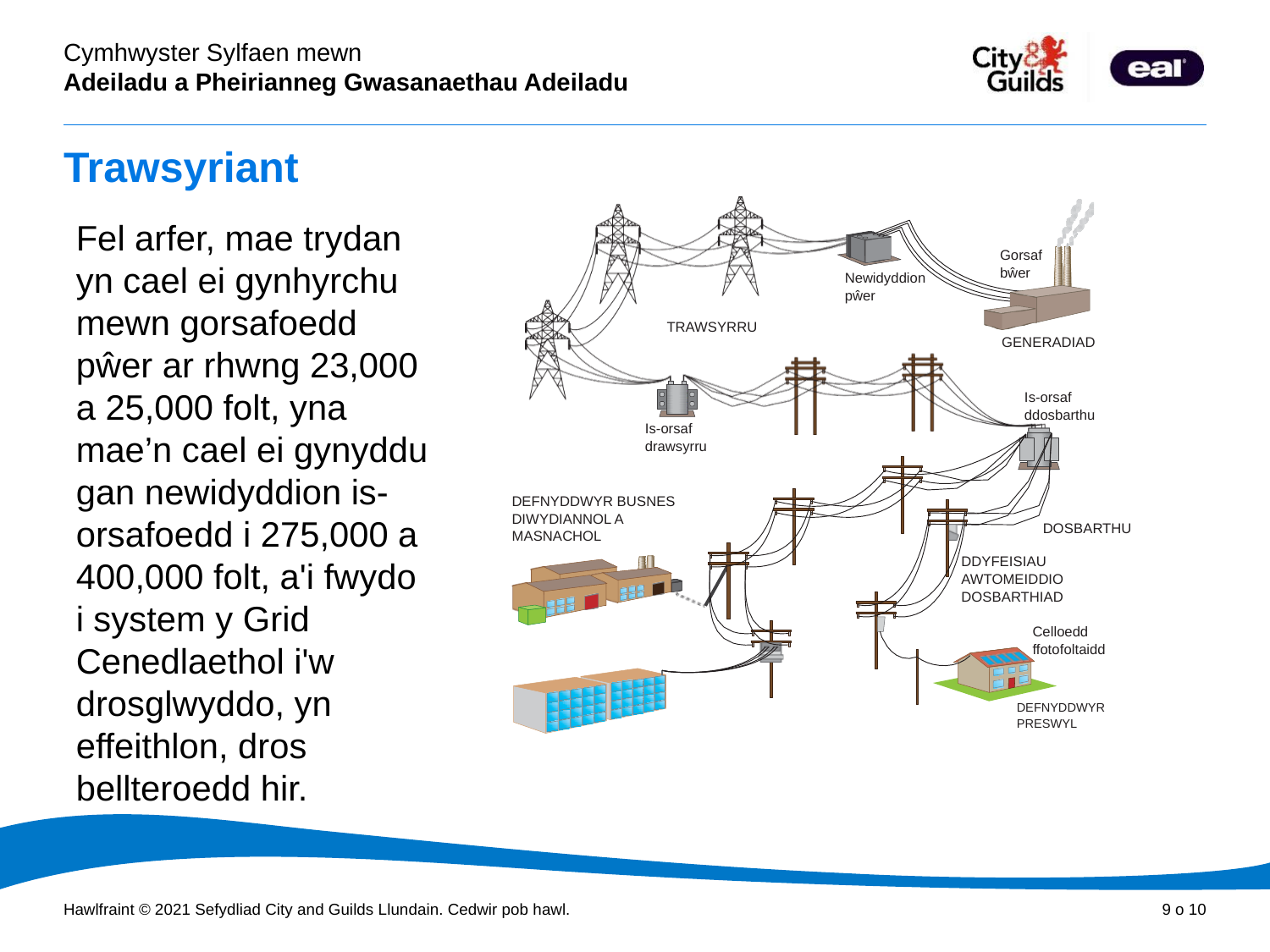

# Trawsyriant

Fel arfer, mae trydan yn cael ei gynhyrchu mewn gorsafoedd pŵer ar rhwng 23,000 a 25,000 folt, yna mae’n cael ei gynyddu gan newidyddion is-orsafoedd i 275,000 a 400,000 folt, a'i fwydo i system y Grid Cenedlaethol i'w drosglwyddo, yn effeithlon, dros bellteroedd hir.

Gorsaf bŵer
Newidyddion pŵer

TRAWSYRRU
GENERADIAD

Is-orsaf ddosbarthu

Is-orsaf drawsyrru

DEFNYDDWYR BUSNES DIWYDIANNOL A MASNACHOL
DOSBARTHU
DDYFEISIAU AWTOMEIDDIO DOSBARTHIAD
Celloedd ffotofoltaidd
DEFNYDDWYR PRESWYL